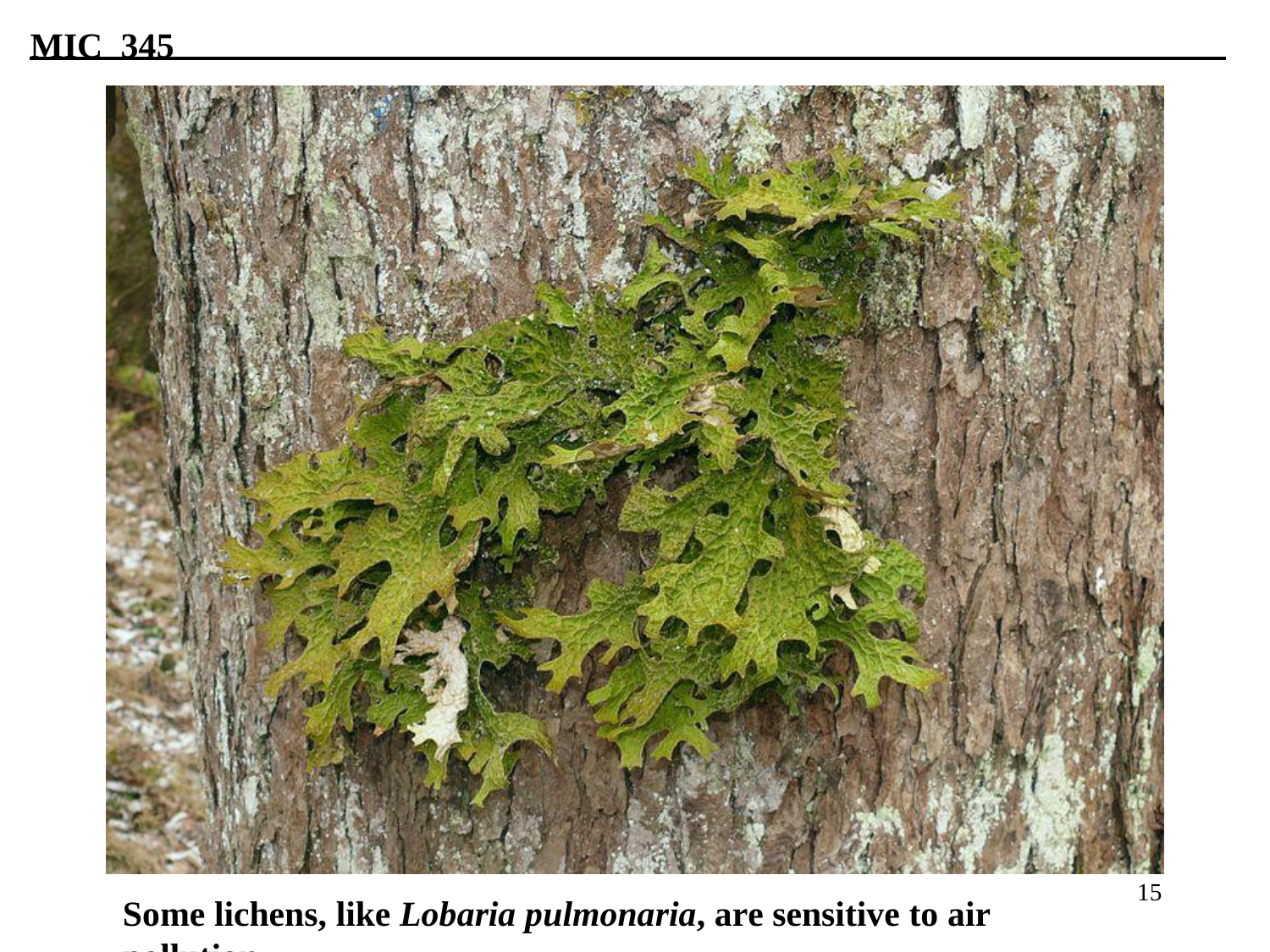

# MIC  345

15
Some lichens, like Lobaria pulmonaria, are sensitive to air pollution.